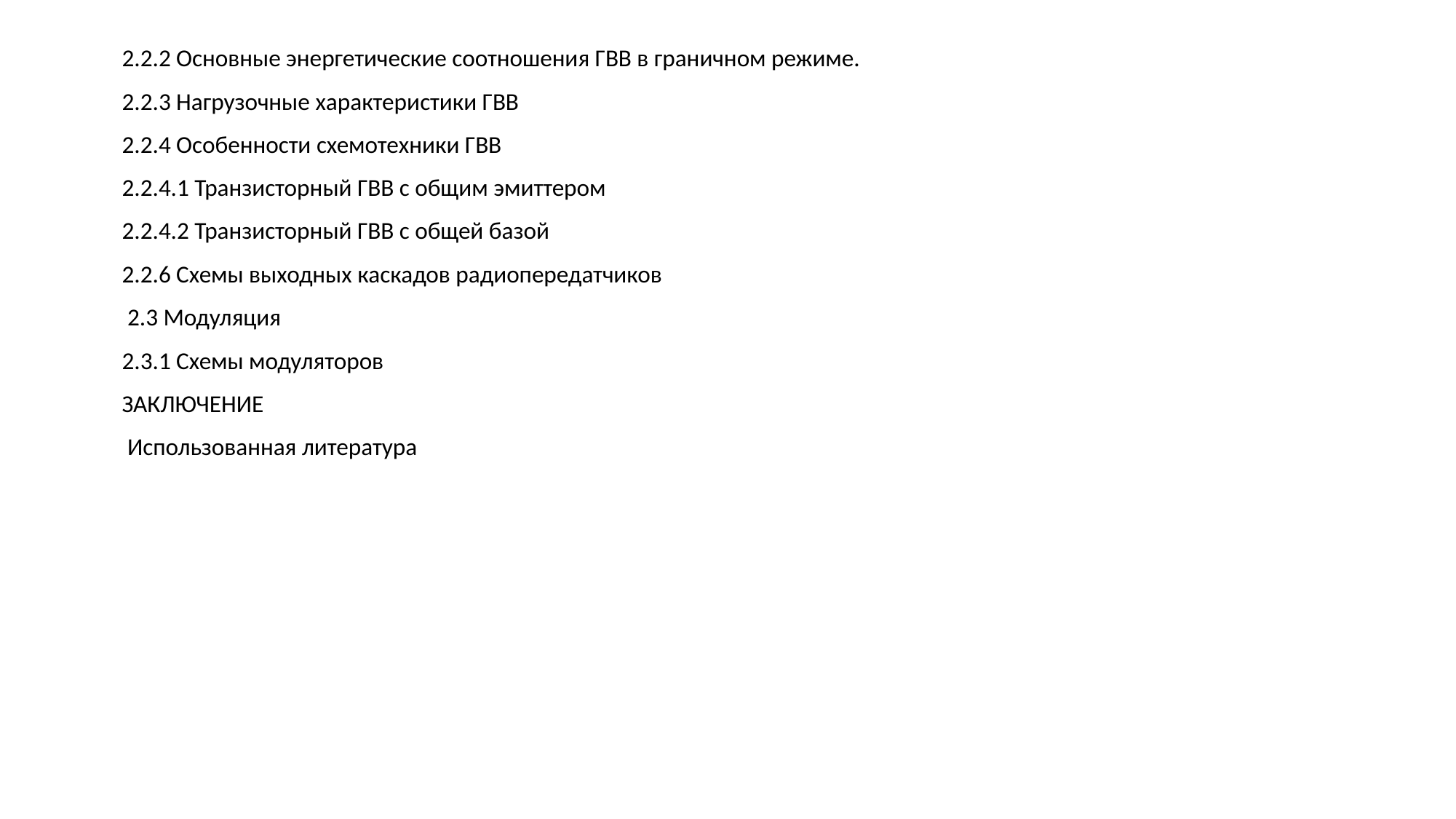

2.2.2 Основные энергетические соотношения ГВВ в граничном режиме.
2.2.3 Нагрузочные характеристики ГВВ
2.2.4 Особенности схемотехники ГВВ
2.2.4.1 Транзисторный ГВВ с общим эмиттером
2.2.4.2 Транзисторный ГВВ с общей базой
2.2.6 Схемы выходных каскадов радиопередатчиков
 2.3 Модуляция
2.3.1 Схемы модуляторов
ЗАКЛЮЧЕНИЕ
 Использованная литература